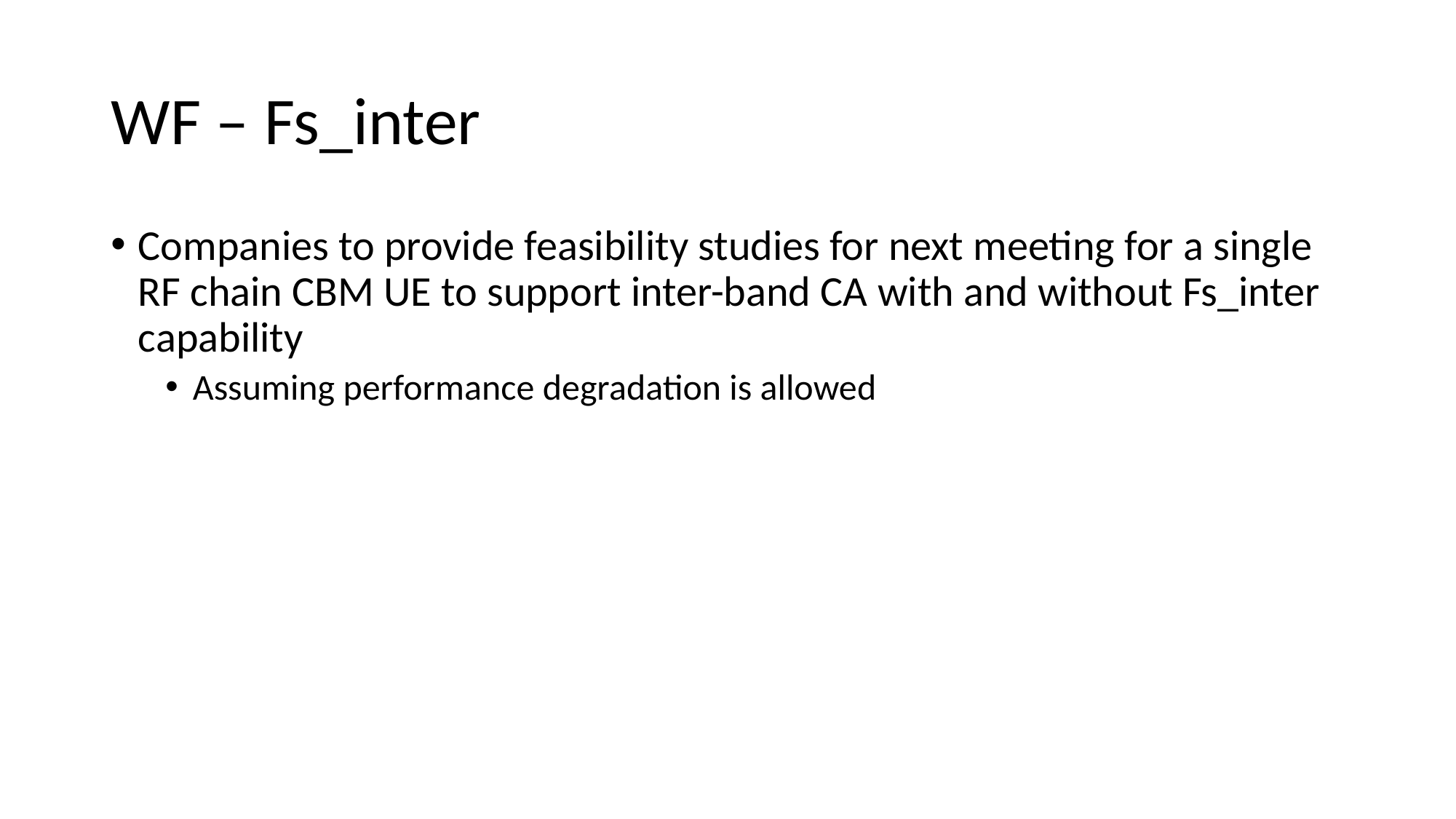

# WF – Fs_inter
Companies to provide feasibility studies for next meeting for a single RF chain CBM UE to support inter-band CA with and without Fs_inter capability
Assuming performance degradation is allowed